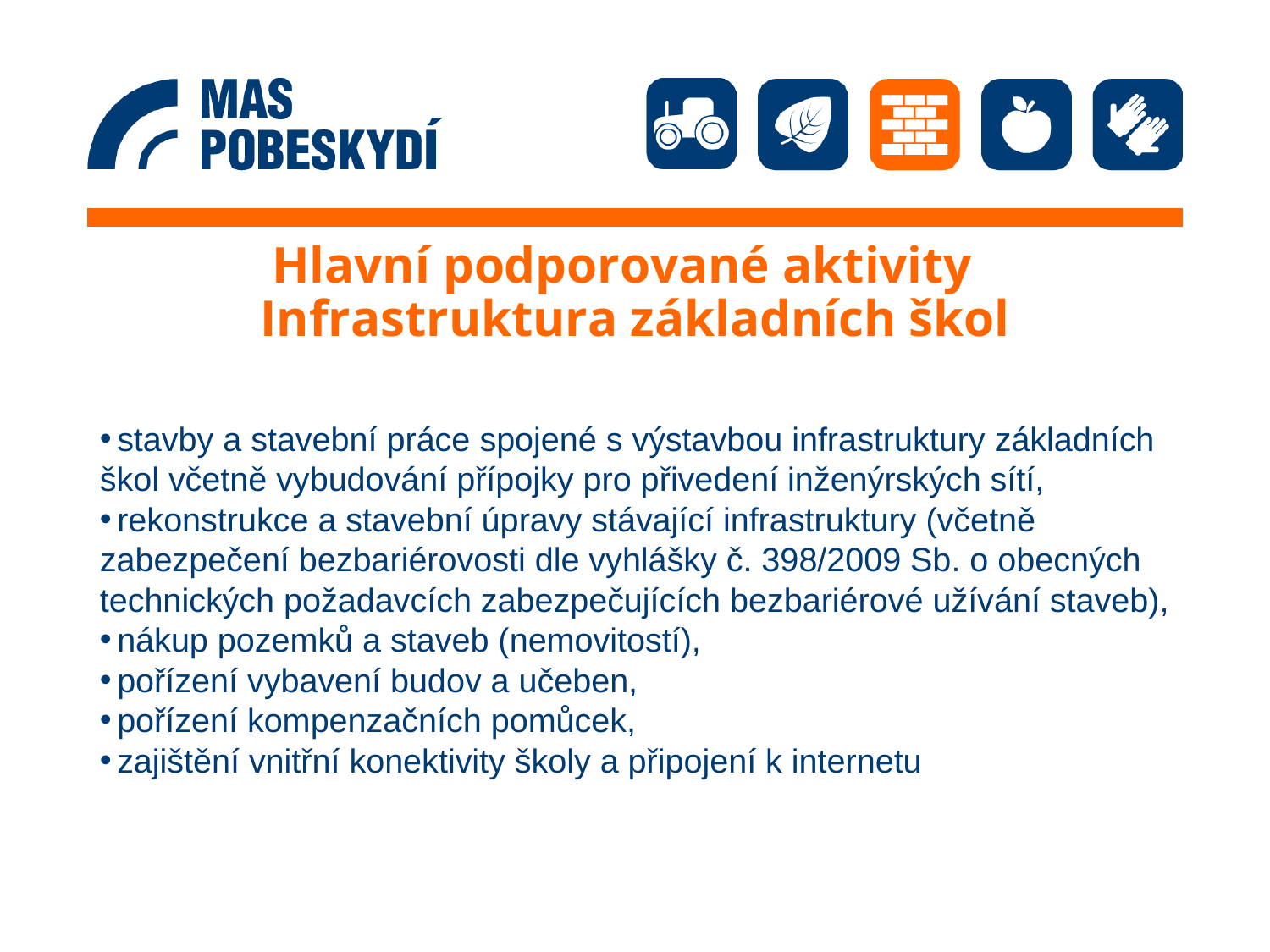

# Hlavní podporované aktivity Infrastruktura základních škol
 stavby a stavební práce spojené s výstavbou infrastruktury základních škol včetně vybudování přípojky pro přivedení inženýrských sítí,
 rekonstrukce a stavební úpravy stávající infrastruktury (včetně zabezpečení bezbariérovosti dle vyhlášky č. 398/2009 Sb. o obecných technických požadavcích zabezpečujících bezbariérové užívání staveb),
 nákup pozemků a staveb (nemovitostí),
 pořízení vybavení budov a učeben,
 pořízení kompenzačních pomůcek,
 zajištění vnitřní konektivity školy a připojení k internetu